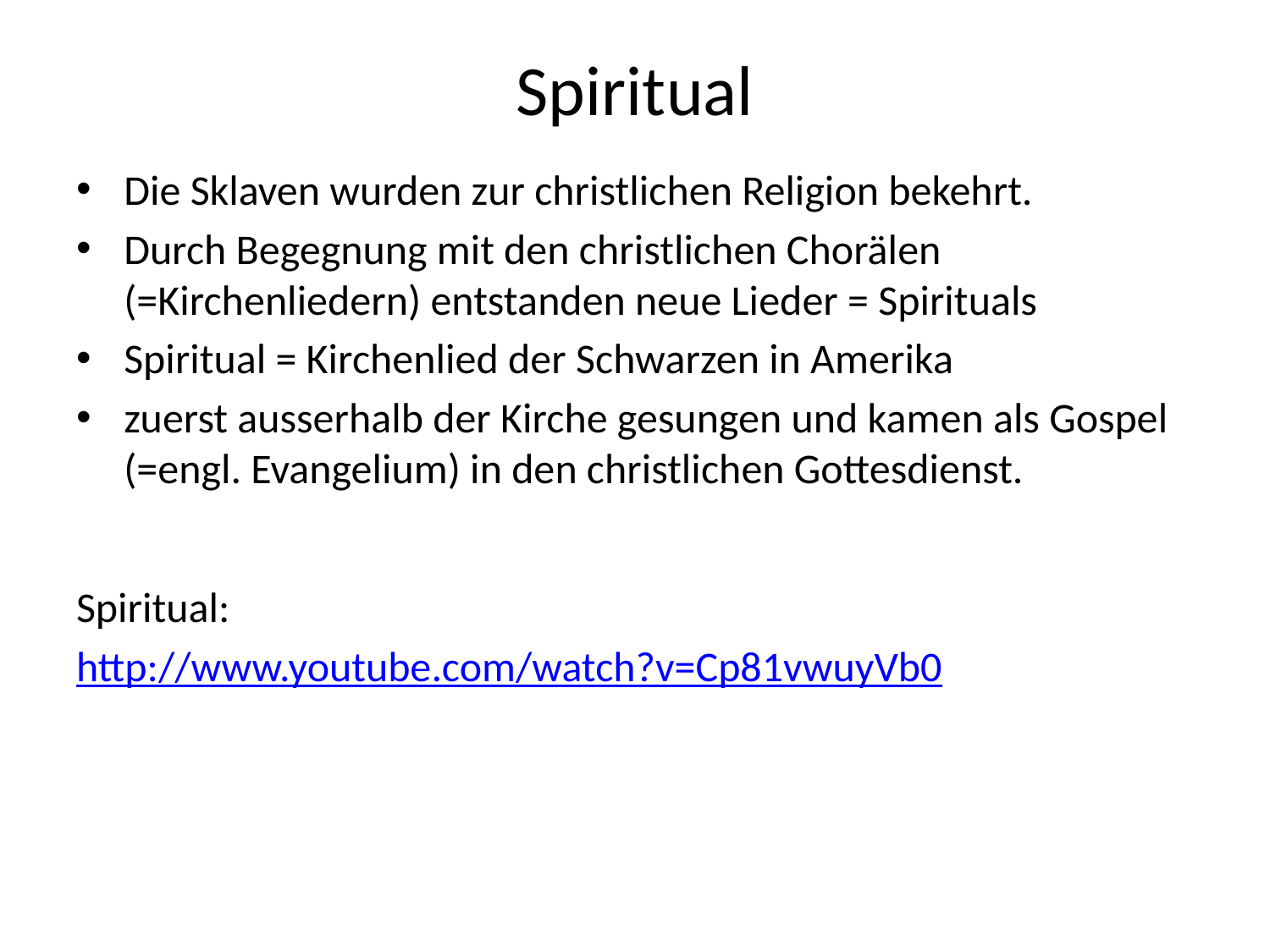

# Spiritual
Die Sklaven wurden zur christlichen Religion bekehrt.
Durch Begegnung mit den christlichen Chorälen (=Kirchenliedern) entstanden neue Lieder = Spirituals
Spiritual = Kirchenlied der Schwarzen in Amerika
zuerst ausserhalb der Kirche gesungen und kamen als Gospel (=engl. Evangelium) in den christlichen Gottesdienst.

Spiritual:
http://www.youtube.com/watch?v=Cp81vwuyVb0